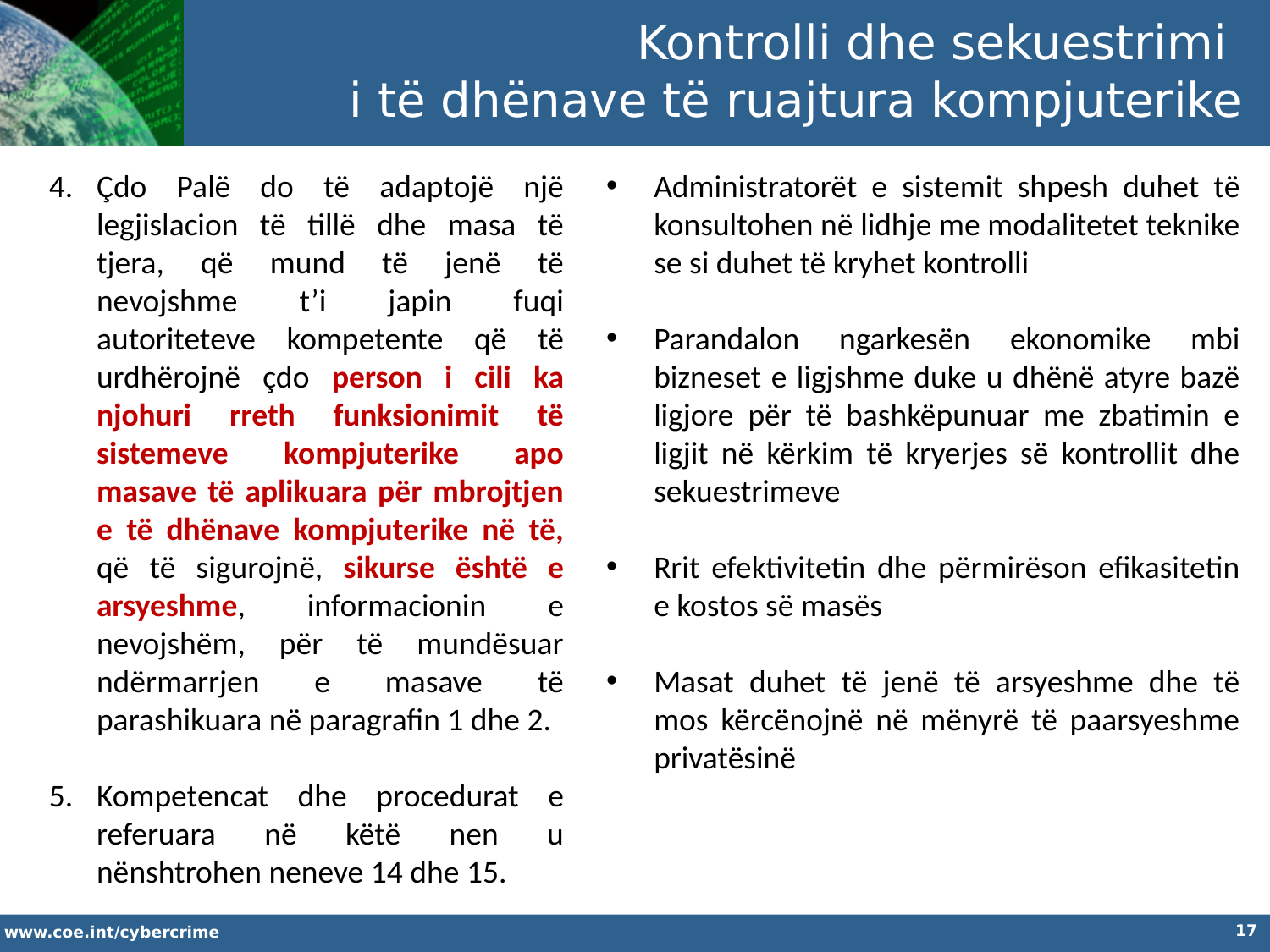

Kontrolli dhe sekuestrimi
i të dhënave të ruajtura kompjuterike
Çdo Palë do të adaptojë një legjislacion të tillë dhe masa të tjera, që mund të jenë të nevojshme t’i japin fuqi autoriteteve kompetente që të urdhërojnë çdo person i cili ka njohuri rreth funksionimit të sistemeve kompjuterike apo masave të aplikuara për mbrojtjen e të dhënave kompjuterike në të, që të sigurojnë, sikurse është e arsyeshme, informacionin e nevojshëm, për të mundësuar ndërmarrjen e masave të parashikuara në paragrafin 1 dhe 2.

Kompetencat dhe procedurat e referuara në këtë nen u nënshtrohen neneve 14 dhe 15.
Administratorët e sistemit shpesh duhet të konsultohen në lidhje me modalitetet teknike se si duhet të kryhet kontrolli

Parandalon ngarkesën ekonomike mbi bizneset e ligjshme duke u dhënë atyre bazë ligjore për të bashkëpunuar me zbatimin e ligjit në kërkim të kryerjes së kontrollit dhe sekuestrimeve

Rrit efektivitetin dhe përmirëson efikasitetin e kostos së masës

Masat duhet të jenë të arsyeshme dhe të mos kërcënojnë në mënyrë të paarsyeshme privatësinë